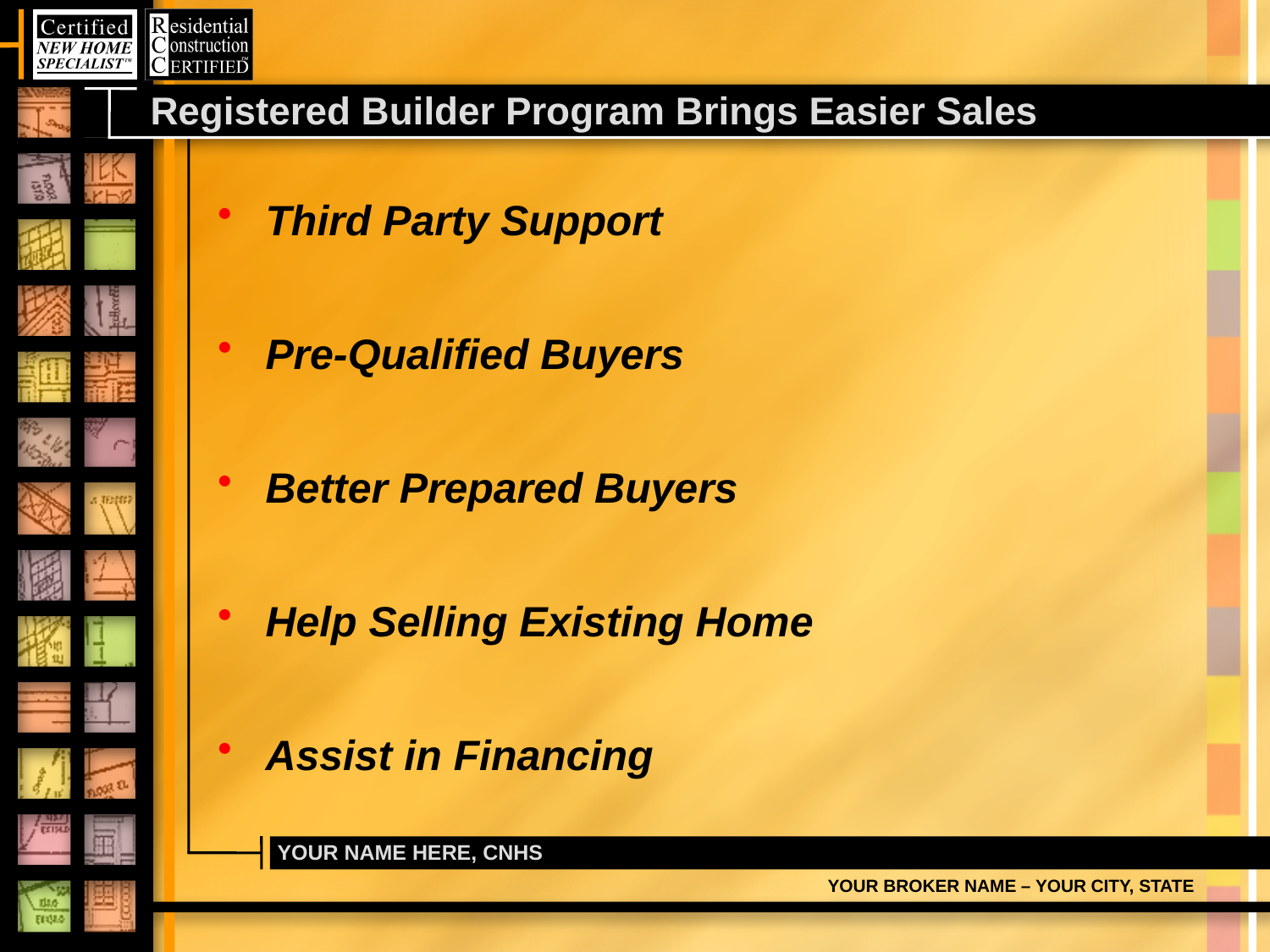

# Registered Builder Program Brings Easier Sales
Third Party Support

Pre-Qualified Buyers

Better Prepared Buyers

Help Selling Existing Home

Assist in Financing
YOUR NAME HERE, CNHS